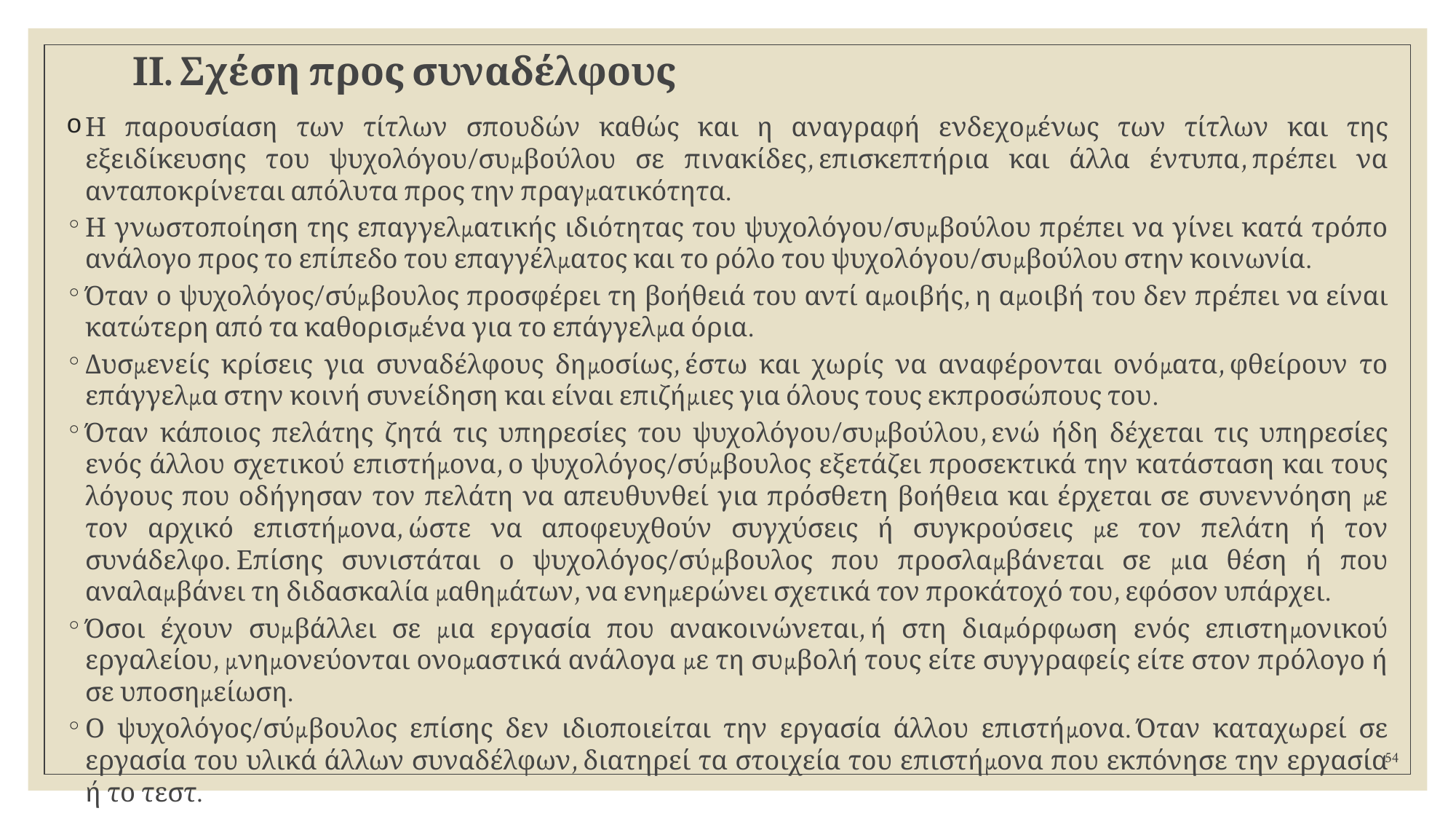

# ΙΙ. Σχέση προς συναδέλφους
Η παρουσίαση των τίτλων σπουδών καθώς και η αναγραφή ενδεχομένως των τίτλων και της εξειδίκευσης του ψυχολόγου/συμβούλου σε πινακίδες, επισκεπτήρια και άλλα έντυπα, πρέπει να ανταποκρίνεται απόλυτα προς την πραγματικότητα.
Η γνωστοποίηση της επαγγελματικής ιδιότητας του ψυχολόγου/συμβούλου πρέπει να γίνει κατά τρόπο ανάλογο προς το επίπεδο του επαγγέλματος και το ρόλο του ψυχολόγου/συμβούλου στην κοινωνία.
Όταν ο ψυχολόγος/σύμβουλος προσφέρει τη βοήθειά του αντί αμοιβής, η αμοιβή του δεν πρέπει να είναι κατώτερη από τα καθορισμένα για το επάγγελμα όρια.
Δυσμενείς κρίσεις για συναδέλφους δημοσίως, έστω και χωρίς να αναφέρονται ονόματα, φθείρουν το επάγγελμα στην κοινή συνείδηση και είναι επιζήμιες για όλους τους εκπροσώπους του.
Όταν κάποιος πελάτης ζητά τις υπηρεσίες του ψυχολόγου/συμβούλου, ενώ ήδη δέχεται τις υπηρεσίες ενός άλλου σχετικού επιστήμονα, ο ψυχολόγος/σύμβουλος εξετάζει προσεκτικά την κατάσταση και τους λόγους που οδήγησαν τον πελάτη να απευθυνθεί για πρόσθετη βοήθεια και έρχεται σε συνεννόηση με τον αρχικό επιστήμονα, ώστε να αποφευχθούν συγχύσεις ή συγκρούσεις με τον πελάτη ή τον συνάδελφο. Επίσης συνιστάται ο ψυχολόγος/σύμβουλος που προσλαμβάνεται σε μια θέση ή που αναλαμβάνει τη διδασκαλία μαθημάτων, να ενημερώνει σχετικά τον προκάτοχό του, εφόσον υπάρχει.
Όσοι έχουν συμβάλλει σε μια εργασία που ανακοινώνεται, ή στη διαμόρφωση ενός επιστημονικού εργαλείου, μνημονεύονται ονομαστικά ανάλογα με τη συμβολή τους είτε συγγραφείς είτε στον πρόλογο ή σε υποσημείωση.
Ο ψυχολόγος/σύμβουλος επίσης δεν ιδιοποιείται την εργασία άλλου επιστήμονα. Όταν καταχωρεί σε εργασία του υλικά άλλων συναδέλφων, διατηρεί τα στοιχεία του επιστήμονα που εκπόνησε την εργασία ή το τεστ.

54